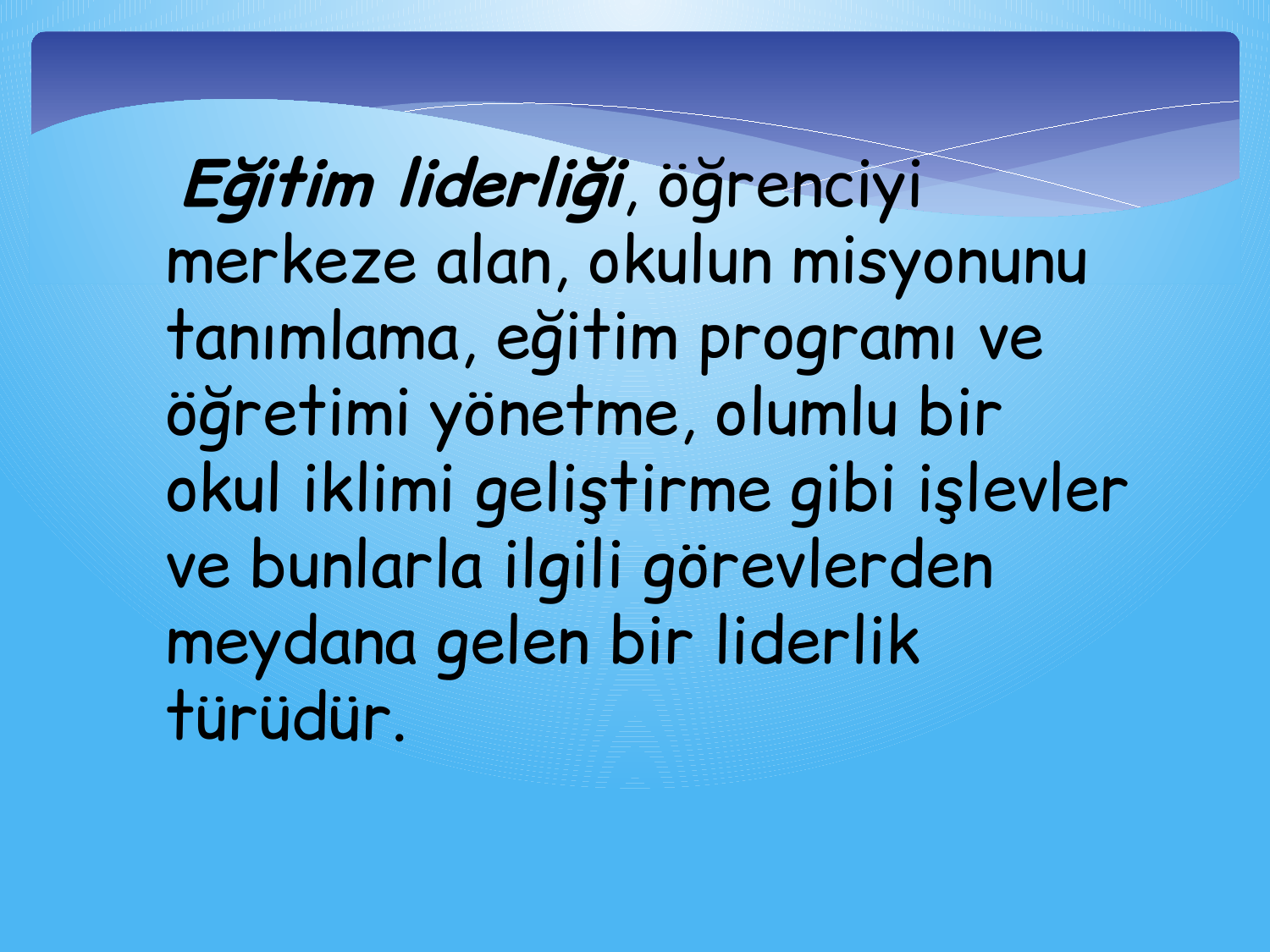

Eğitim liderliği, öğrenciyi merkeze alan, okulun misyonunu tanımlama, eğitim programı ve öğretimi yönetme, olumlu bir okul iklimi geliştirme gibi işlevler ve bunlarla ilgili görevlerden meydana gelen bir liderlik türüdür.